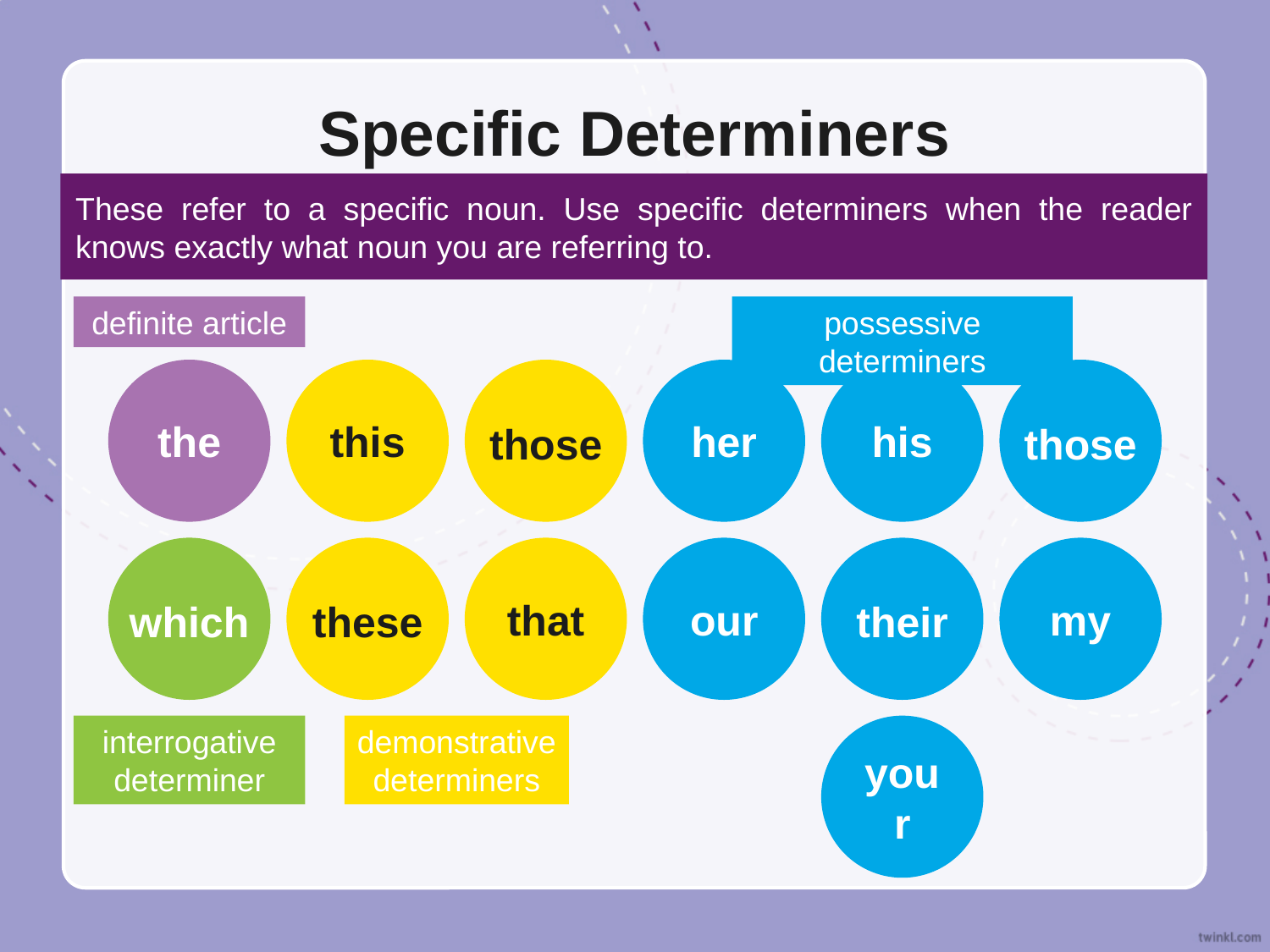

# Specific Determiners
These refer to a specific noun. Use specific determiners when the reader knows exactly what noun you are referring to.
definite article
possessive determiners
the

those
her

those
this
his

that
our
my

these

their
which
interrogative determiner
demonstrative determiners
your